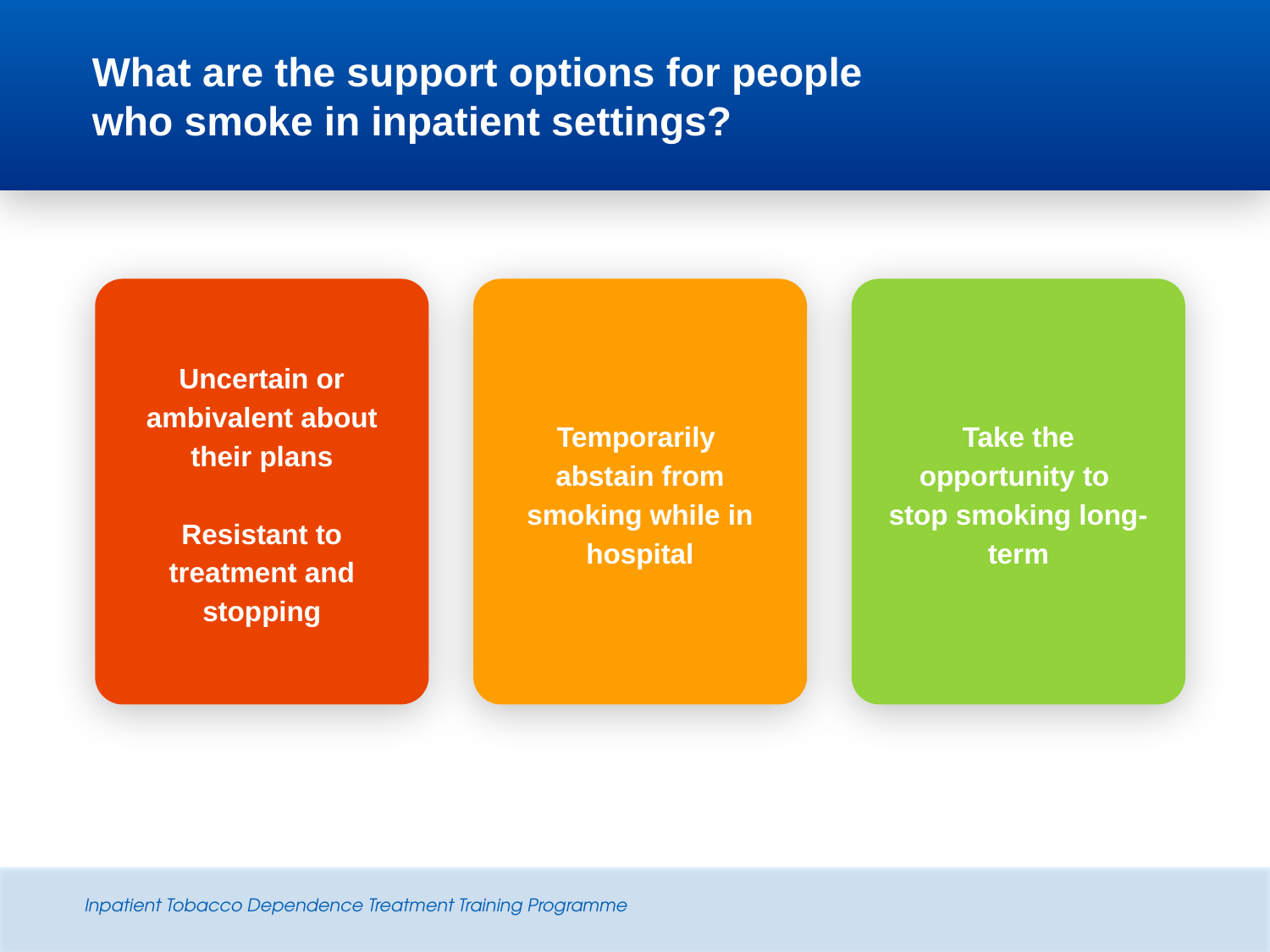

# What are the support options for people who smoke in inpatient settings?
Uncertain or ambivalent about their plans

Resistant to treatment and stopping
Temporarily
abstain from smoking while in hospital
Take the opportunity to
stop smoking long-term
Inpatient Tobacco Dependence Treatment Training Programme